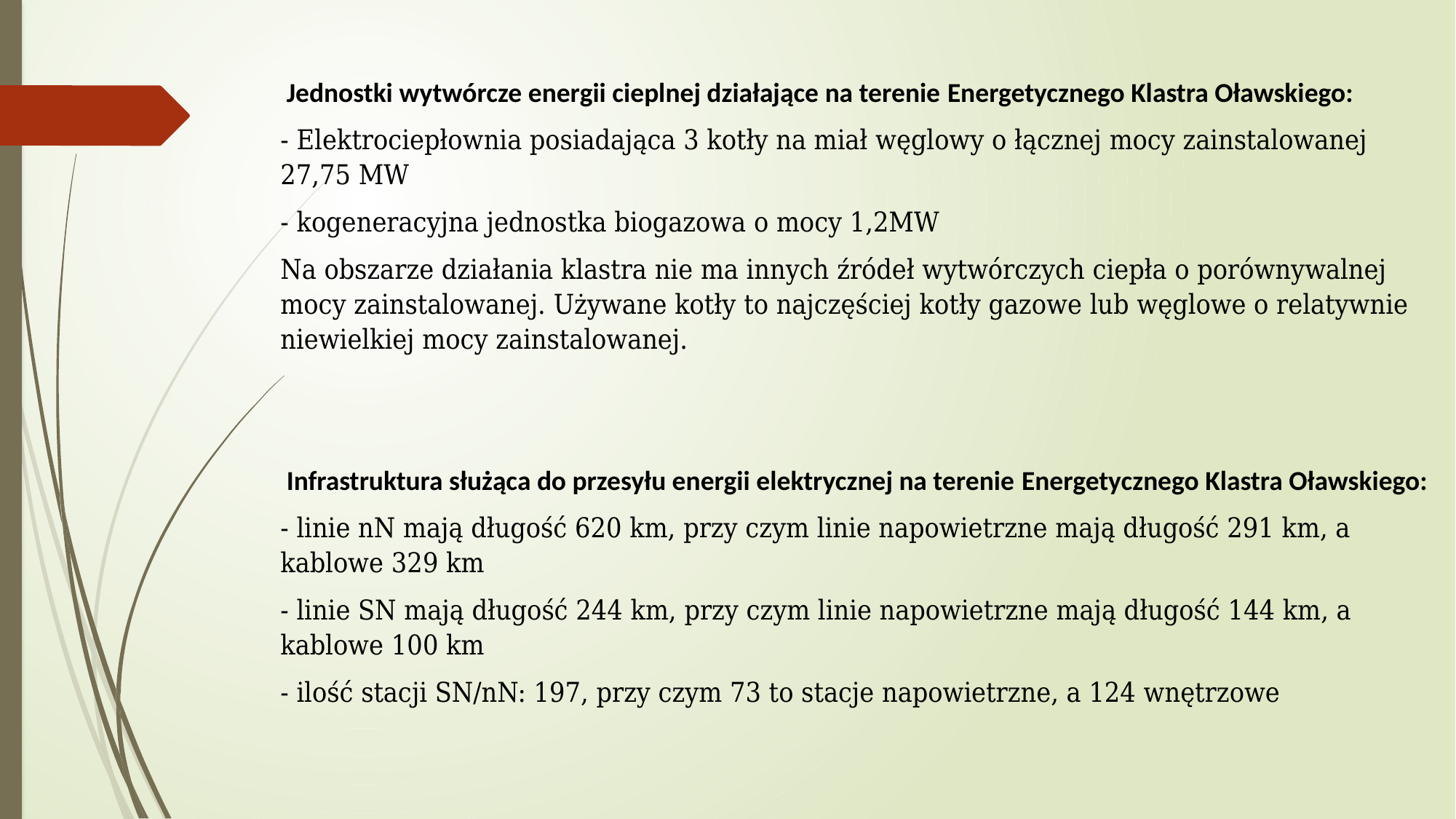

Jednostki wytwórcze energii cieplnej działające na terenie Energetycznego Klastra Oławskiego:
- Elektrociepłownia posiadająca 3 kotły na miał węglowy o łącznej mocy zainstalowanej 27,75 MW
- kogeneracyjna jednostka biogazowa o mocy 1,2MW
Na obszarze działania klastra nie ma innych źródeł wytwórczych ciepła o porównywalnej mocy zainstalowanej. Używane kotły to najczęściej kotły gazowe lub węglowe o relatywnie niewielkiej mocy zainstalowanej.

 Infrastruktura służąca do przesyłu energii elektrycznej na terenie Energetycznego Klastra Oławskiego:
- linie nN mają długość 620 km, przy czym linie napowietrzne mają długość 291 km, a kablowe 329 km
- linie SN mają długość 244 km, przy czym linie napowietrzne mają długość 144 km, a kablowe 100 km
- ilość stacji SN/nN: 197, przy czym 73 to stacje napowietrzne, a 124 wnętrzowe